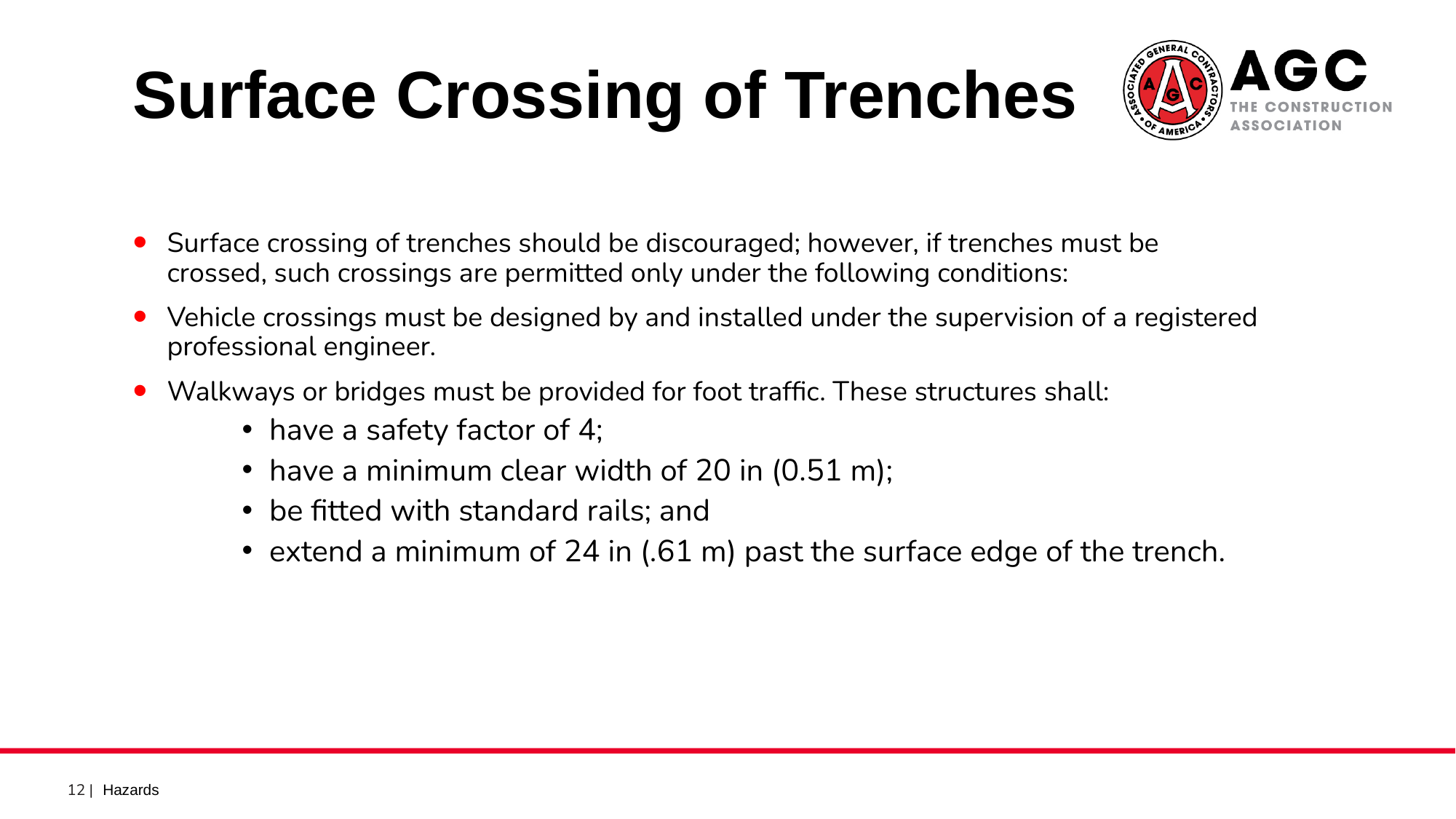

Surface Crossing of Trenches
Surface crossing of trenches should be discouraged; however, if trenches must be crossed, such crossings are permitted only under the following conditions:
Vehicle crossings must be designed by and installed under the supervision of a registered professional engineer.
Walkways or bridges must be provided for foot traffic. These structures shall:
have a safety factor of 4;
have a minimum clear width of 20 in (0.51 m);
be fitted with standard rails; and
extend a minimum of 24 in (.61 m) past the surface edge of the trench.

Hazards